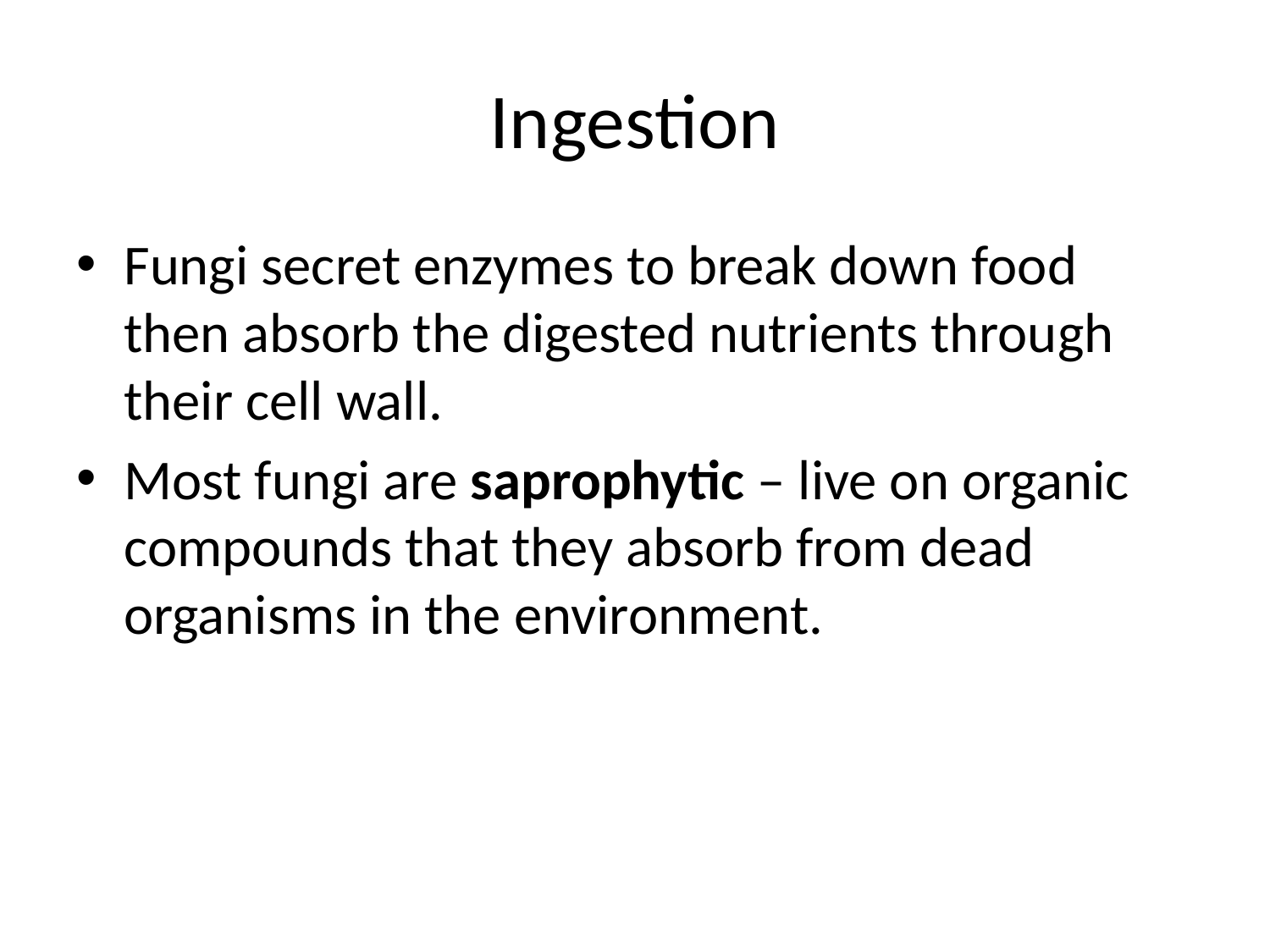

# Ingestion
Fungi secret enzymes to break down food then absorb the digested nutrients through their cell wall.
Most fungi are saprophytic – live on organic compounds that they absorb from dead organisms in the environment.